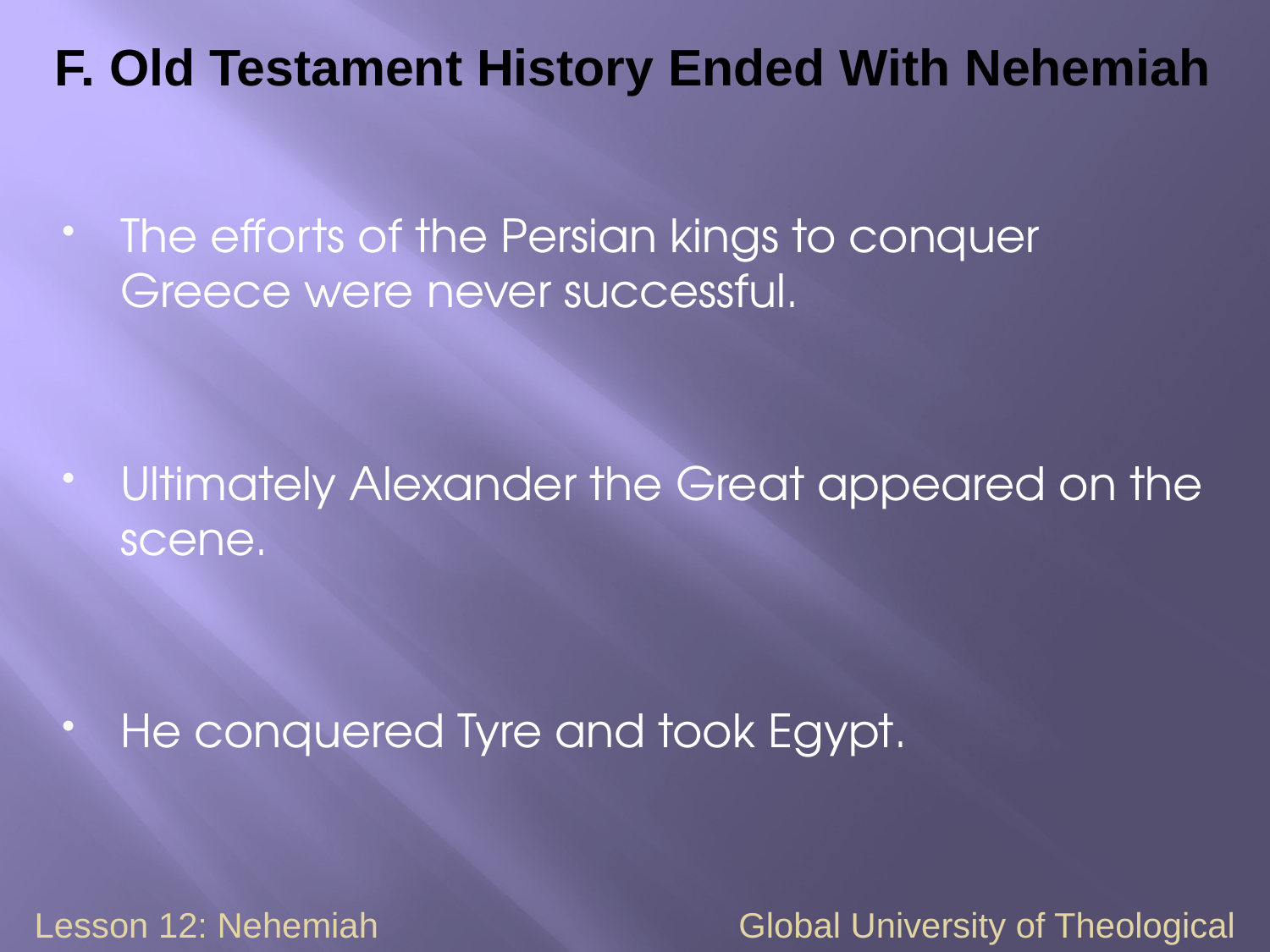

# F. Old Testament History Ended With Nehemiah
The efforts of the Persian kings to conquer Greece were never successful.

Ultimately Alexander the Great appeared on the scene.

He conquered Tyre and took Egypt.
Lesson 12: Nehemiah                                     Global University of Theological Studies